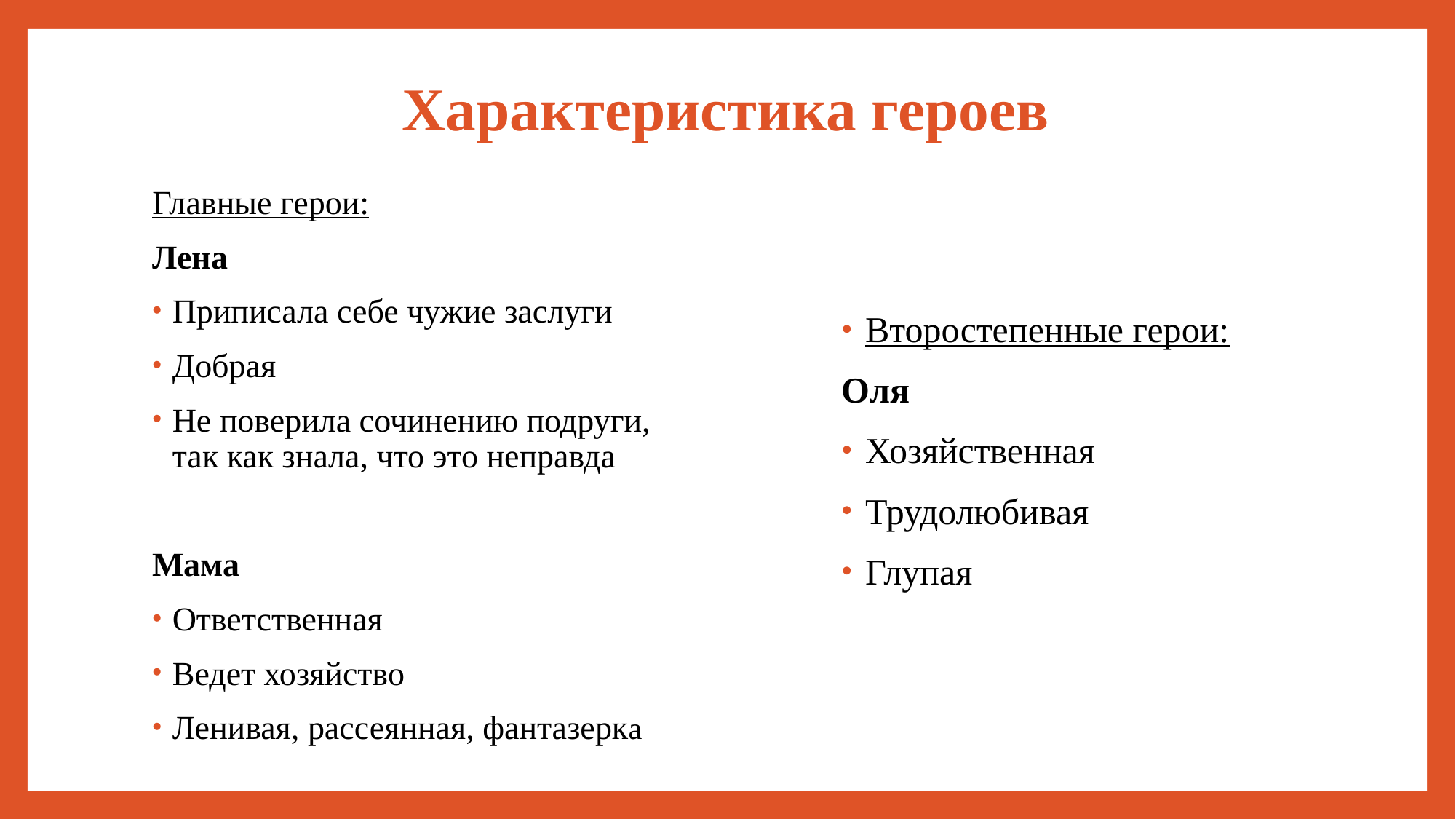

# Характеристика героев
Главные герои:
Лена
Приписала себе чужие заслуги
Добрая
Не поверила сочинению подруги, так как знала, что это неправда

Мама
Ответственная
Ведет хозяйство
Ленивая, рассеянная, фантазерка

Второстепенные герои:
Оля
Хозяйственная
Трудолюбивая
Глупая